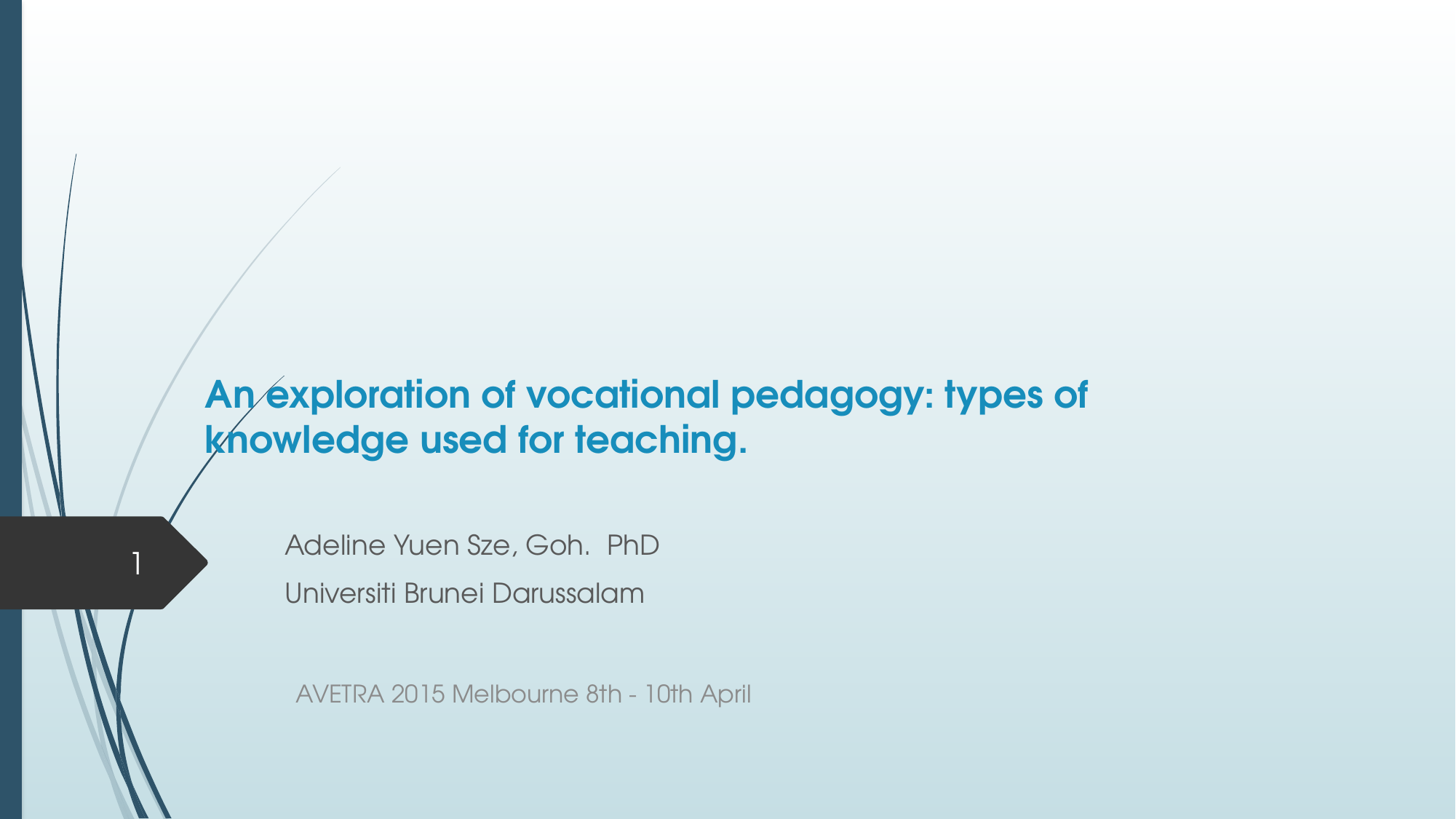

# An exploration of vocational pedagogy: types of knowledge used for teaching.
Adeline Yuen Sze, Goh.  PhD
Universiti Brunei Darussalam
1
AVETRA 2015 Melbourne 8th - 10th April